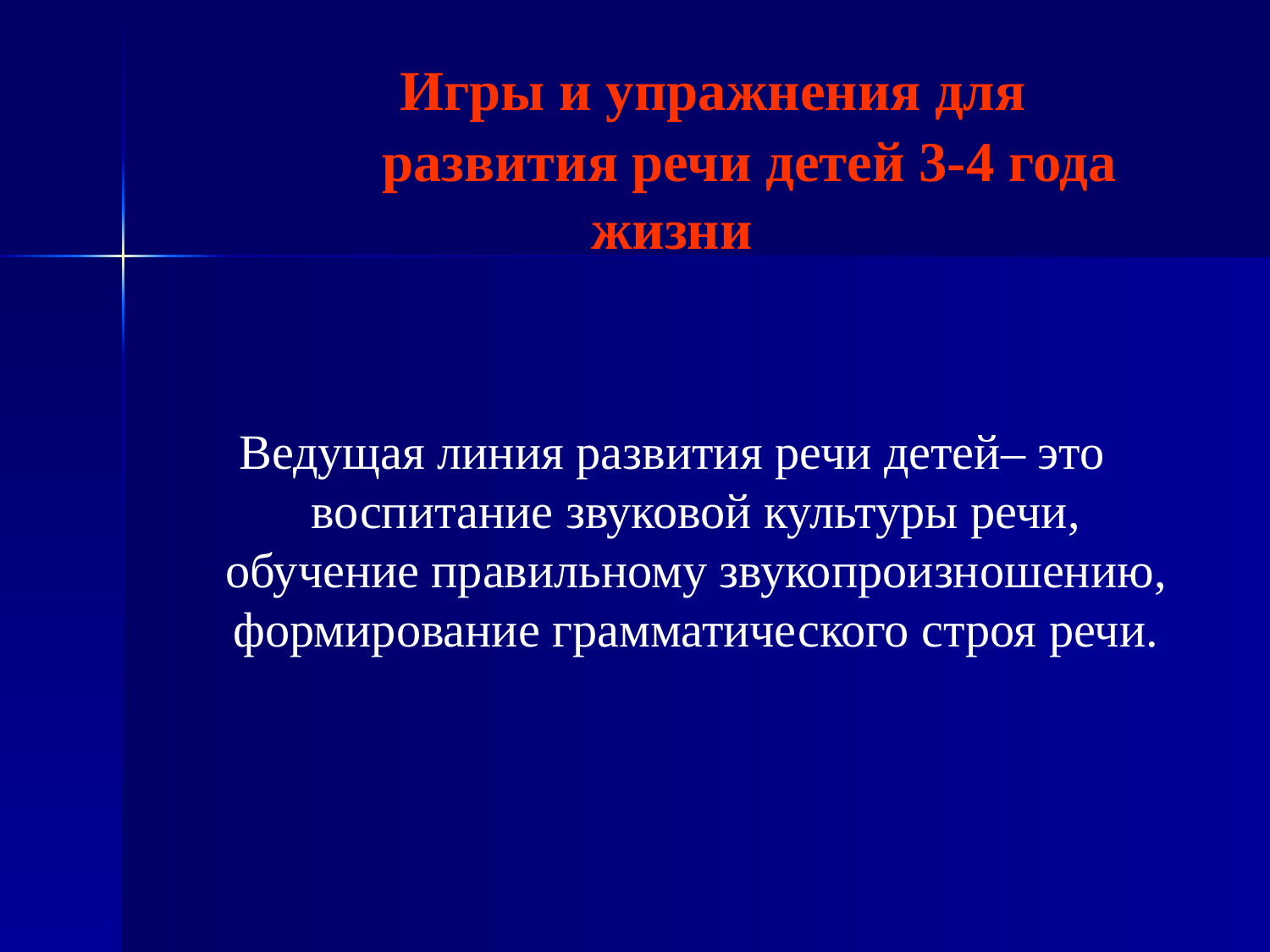

# Игры и упражнения для развития речи детей 3-4 года жизни

Ведущая линия развития речи детей– это воспитание звуковой культуры речи, обучение правильному звукопроизношению, формирование грамматического строя речи.